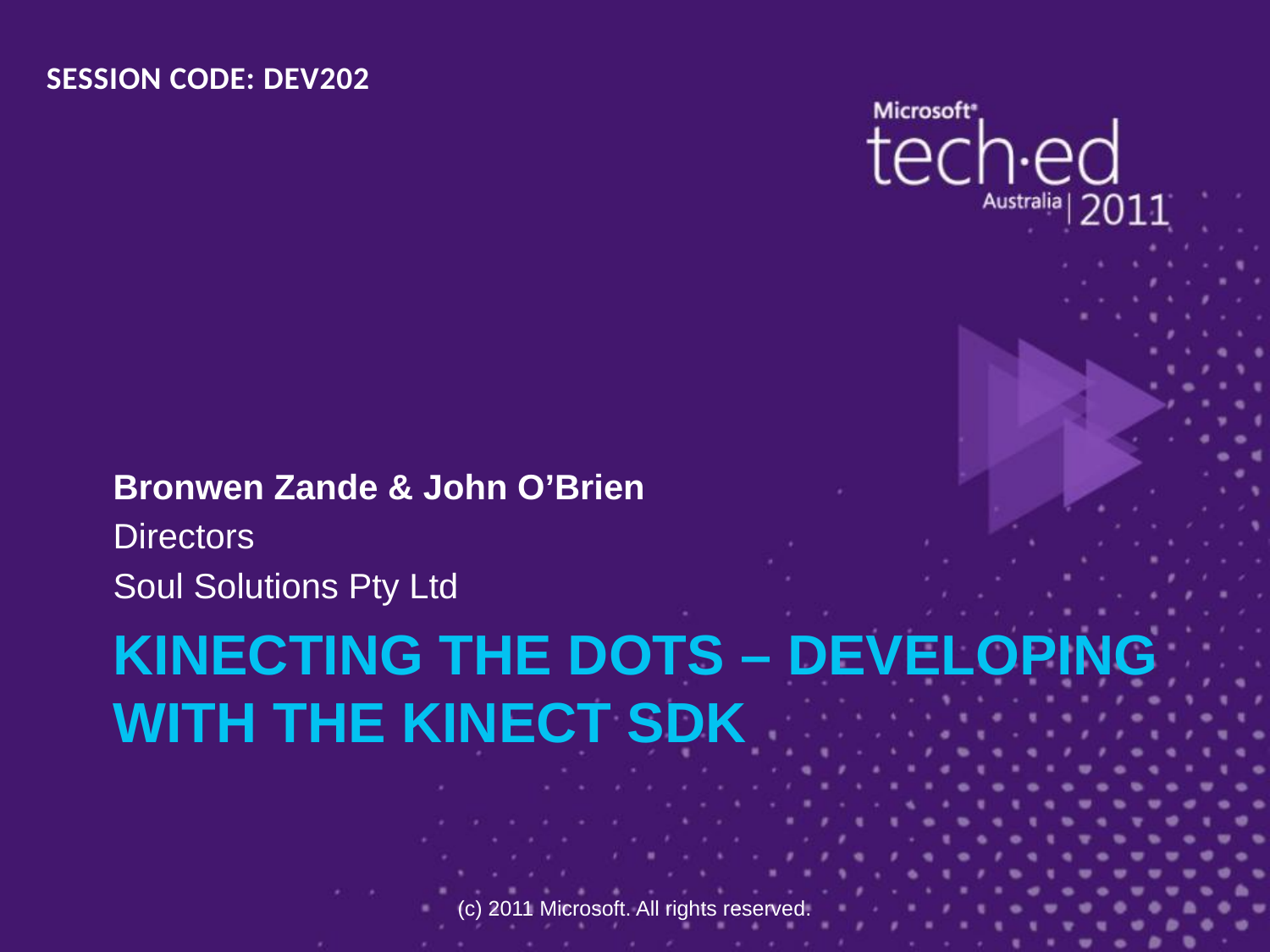

SESSION CODE: DEV202
Bronwen Zande & John O’Brien
Directors
Soul Solutions Pty Ltd
# Kinecting The Dots – Developing With The Kinect SDK
(c) 2011 Microsoft. All rights reserved.